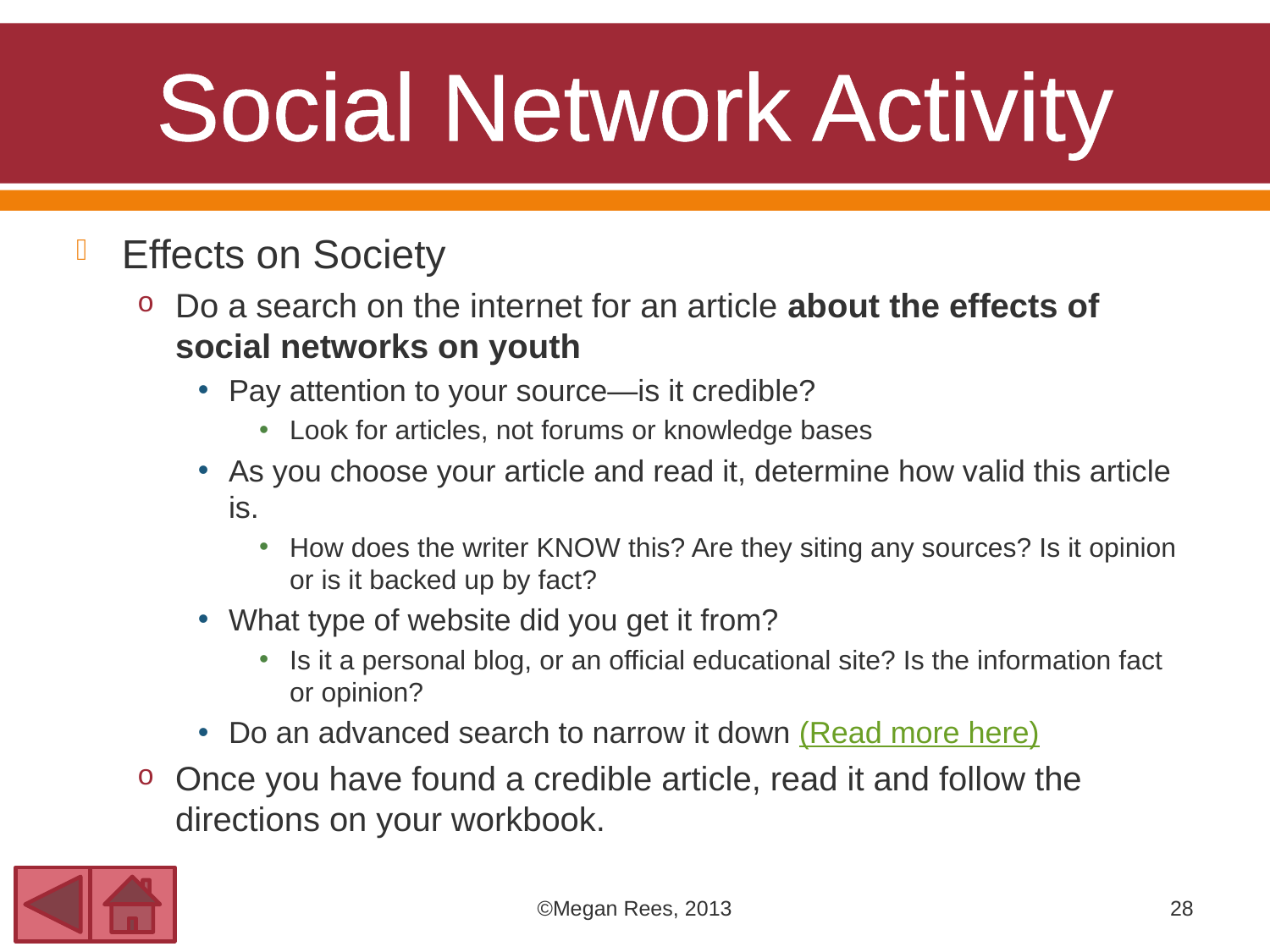

# Social Network Activity
Effects on Society
Do a search on the internet for an article about the effects of social networks on youth
Pay attention to your source—is it credible?
Look for articles, not forums or knowledge bases
As you choose your article and read it, determine how valid this article is.
How does the writer KNOW this? Are they siting any sources? Is it opinion or is it backed up by fact?
What type of website did you get it from?
Is it a personal blog, or an official educational site? Is the information fact or opinion?
Do an advanced search to narrow it down (Read more here)
Once you have found a credible article, read it and follow the directions on your workbook.

©Megan Rees, 2013
28